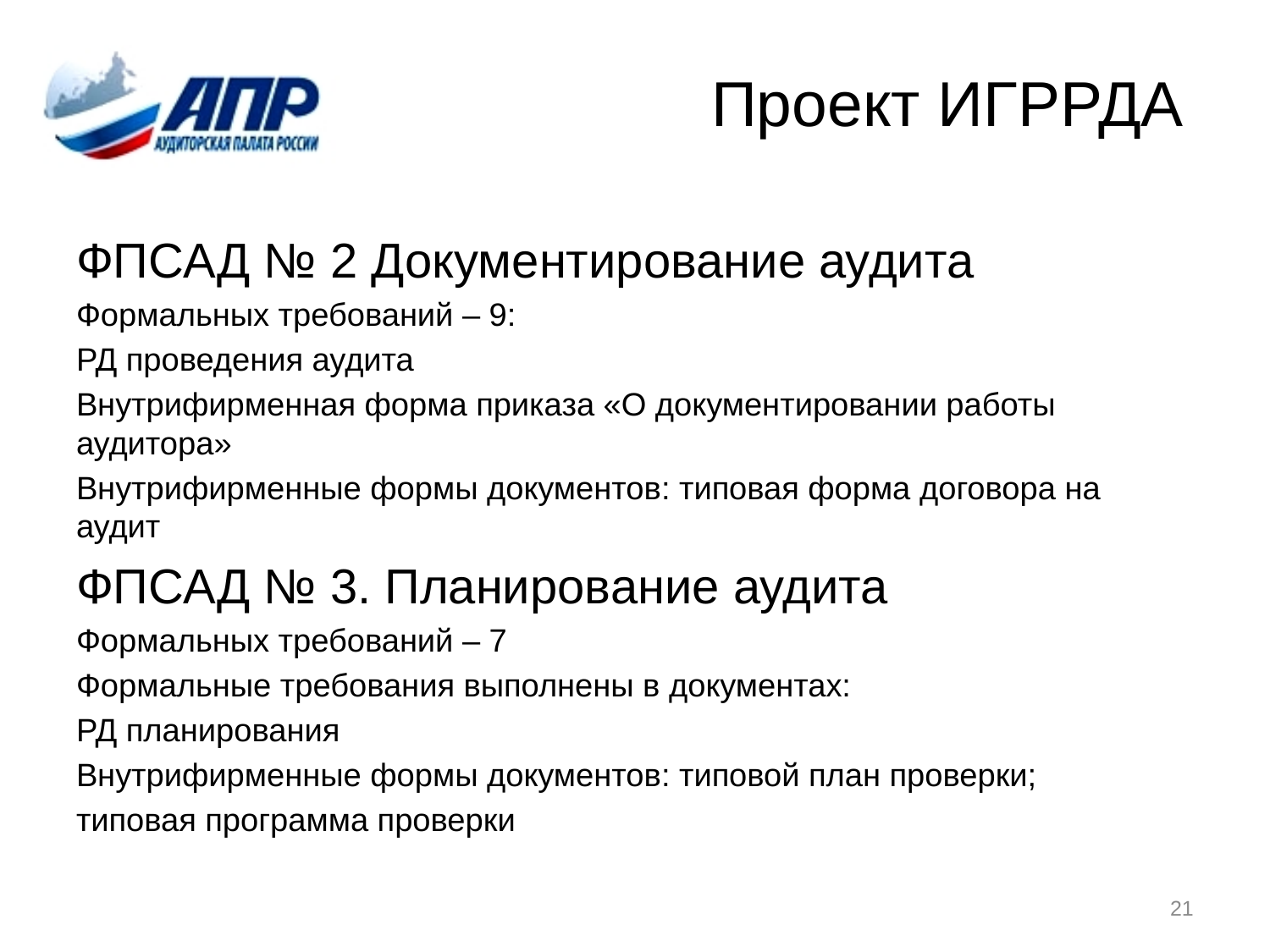

# Проект ИГРРДА
ФПСАД № 2 Документирование аудита
Формальных требований – 9:
РД проведения аудита
Внутрифирменная форма приказа «О документировании работы аудитора»
Внутрифирменные формы документов: типовая форма договора на аудит
ФПСАД № 3. Планирование аудита
Формальных требований – 7
Формальные требования выполнены в документах:
РД планирования
Внутрифирменные формы документов: типовой план проверки;
типовая программа проверки

21